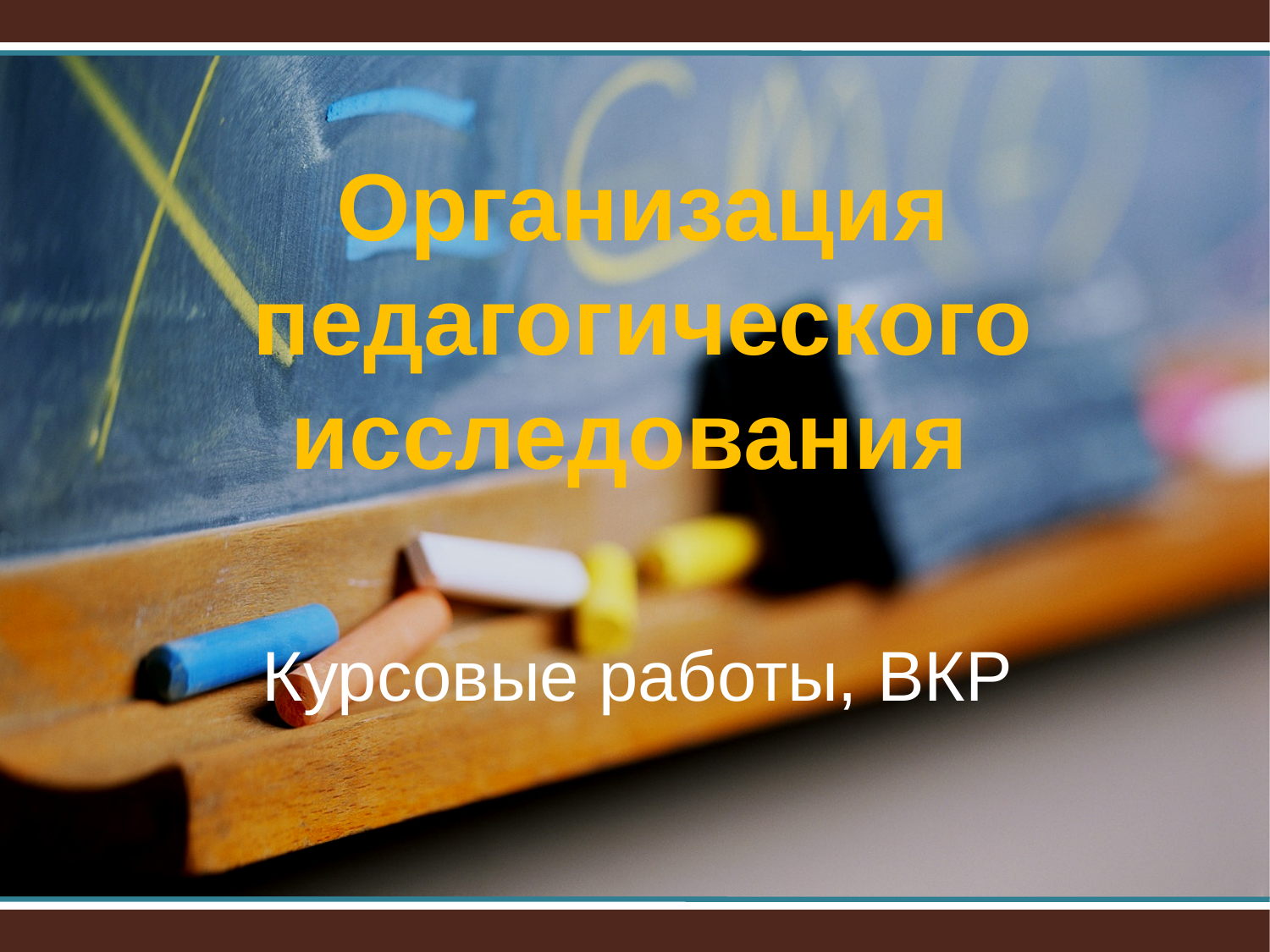

Организация педагогического исследования
# Курсовые работы, ВКР